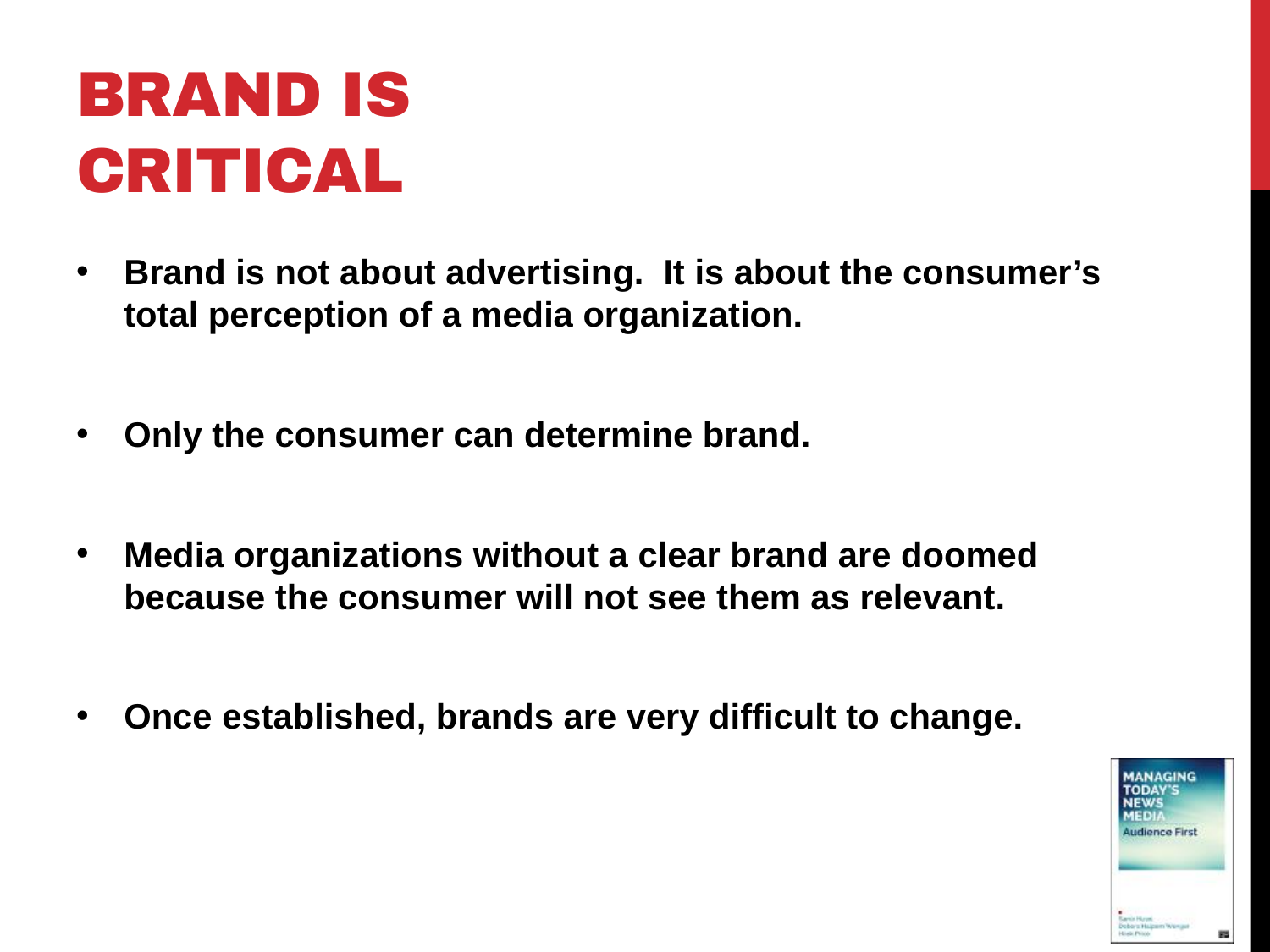

# Brand is critical
Brand is not about advertising.  It is about the consumer’s total perception of a media organization.

Only the consumer can determine brand.

Media organizations without a clear brand are doomed because the consumer will not see them as relevant.

Once established, brands are very difficult to change.